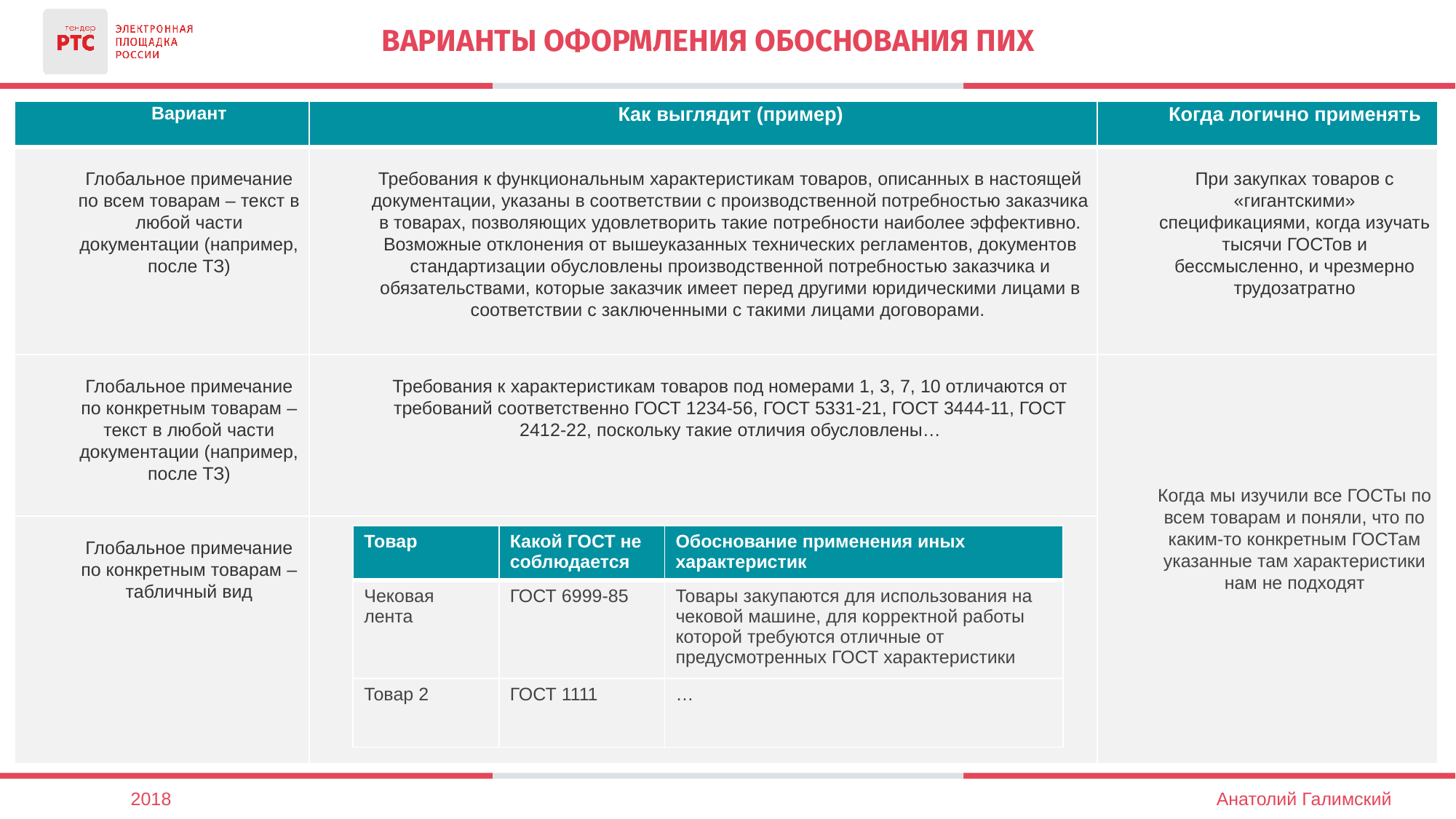

# Варианты оформления обоснования пих

| Вариант | Как выглядит (пример) | Когда логично применять |
| --- | --- | --- |
| Глобальное примечание по всем товарам – текст в любой части документации (например, после ТЗ) | Требования к функциональным характеристикам товаров, описанных в настоящей документации, указаны в соответствии с производственной потребностью заказчика в товарах, позволяющих удовлетворить такие потребности наиболее эффективно. Возможные отклонения от вышеуказанных технических регламентов, документов стандартизации обусловлены производственной потребностью заказчика и обязательствами, которые заказчик имеет перед другими юридическими лицами в соответствии с заключенными с такими лицами договорами. | При закупках товаров с «гигантскими» спецификациями, когда изучать тысячи ГОСТов и бессмысленно, и чрезмерно трудозатратно |
| Глобальное примечание по конкретным товарам – текст в любой части документации (например, после ТЗ) | Требования к характеристикам товаров под номерами 1, 3, 7, 10 отличаются от требований соответственно ГОСТ 1234-56, ГОСТ 5331-21, ГОСТ 3444-11, ГОСТ 2412-22, поскольку такие отличия обусловлены… | Когда мы изучили все ГОСТы по всем товарам и поняли, что по каким-то конкретным ГОСТам указанные там характеристики нам не подходят |
| Глобальное примечание по конкретным товарам – табличный вид |  |  |

| Товар | Какой ГОСТ не соблюдается | Обоснование применения иных характеристик |
| --- | --- | --- |
| Чековая лента | ГОСТ 6999-85 | Товары закупаются для использования на чековой машине, для корректной работы которой требуются отличные от предусмотренных ГОСТ характеристики |
| Товар 2 | ГОСТ 1111 | … |
2018
Анатолий Галимский